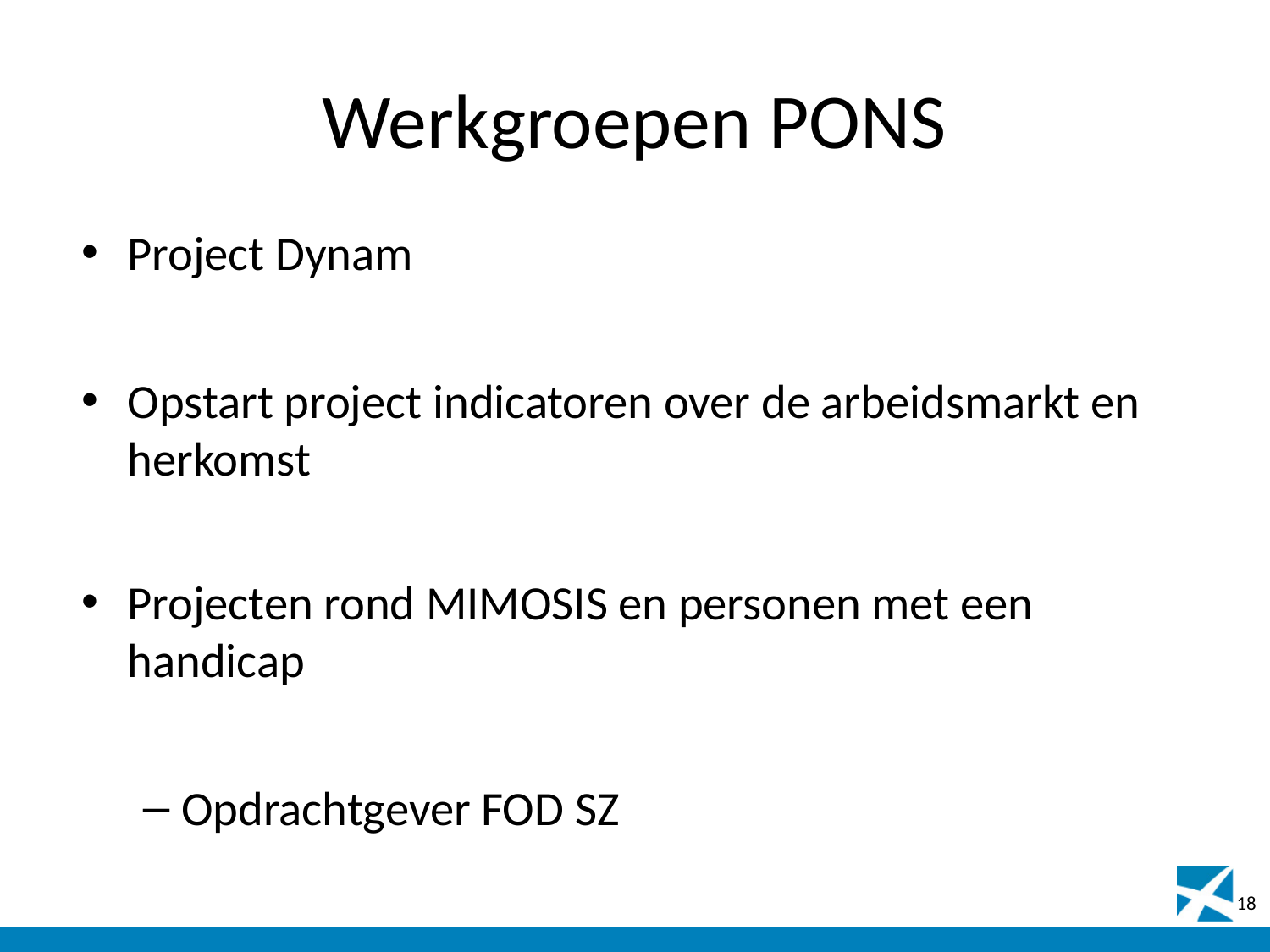

# Werkgroepen PONS
Project Dynam

Opstart project indicatoren over de arbeidsmarkt en herkomst

Projecten rond MIMOSIS en personen met een handicap

Opdrachtgever FOD SZ